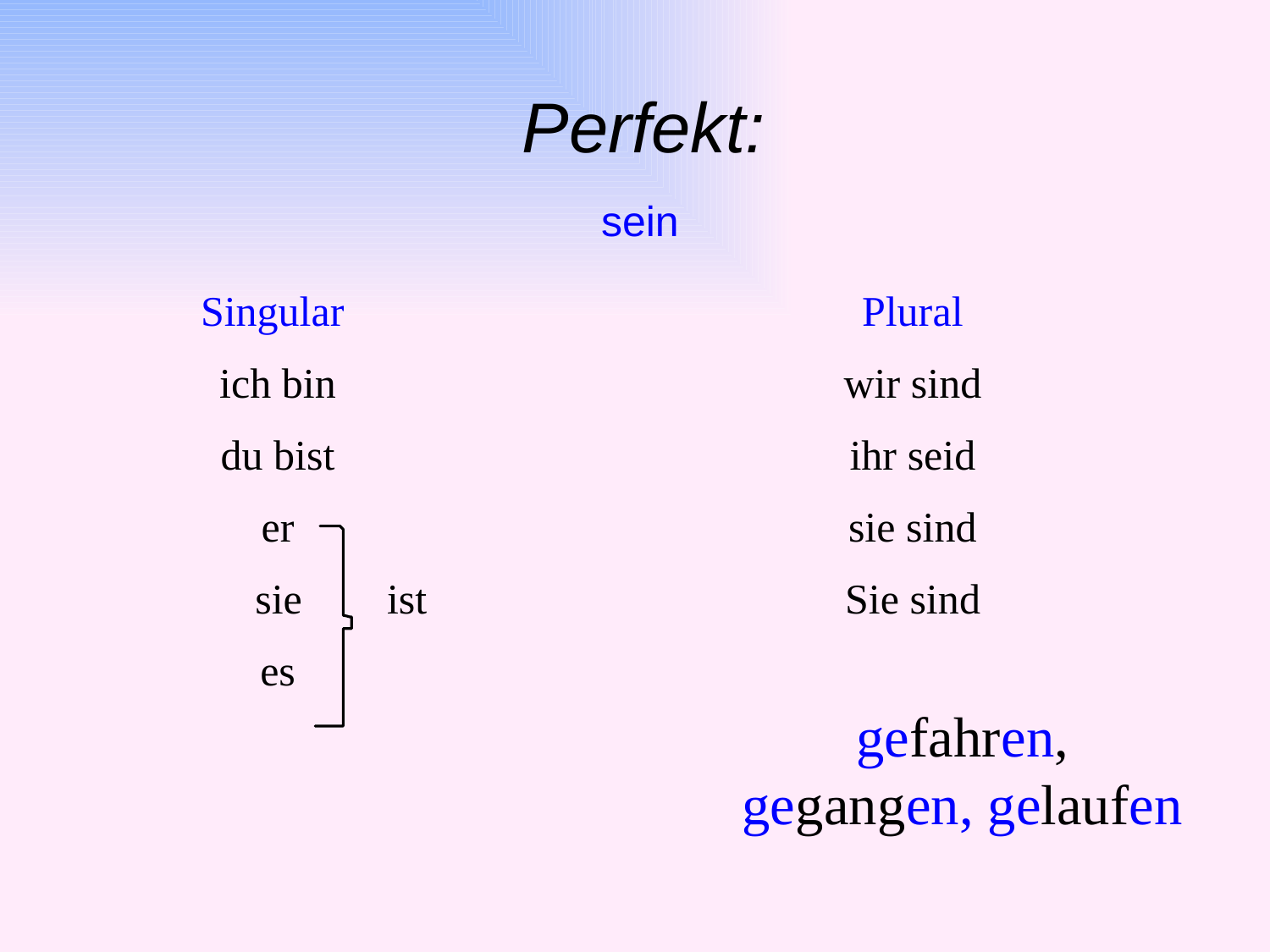

Perfekt:
sein
Singular
ich bin
du bist
er
            sie        ist
es

Plural
wir sind
ihr seid
sie sind
Sie sind

gefahren, gegangen, gelaufen